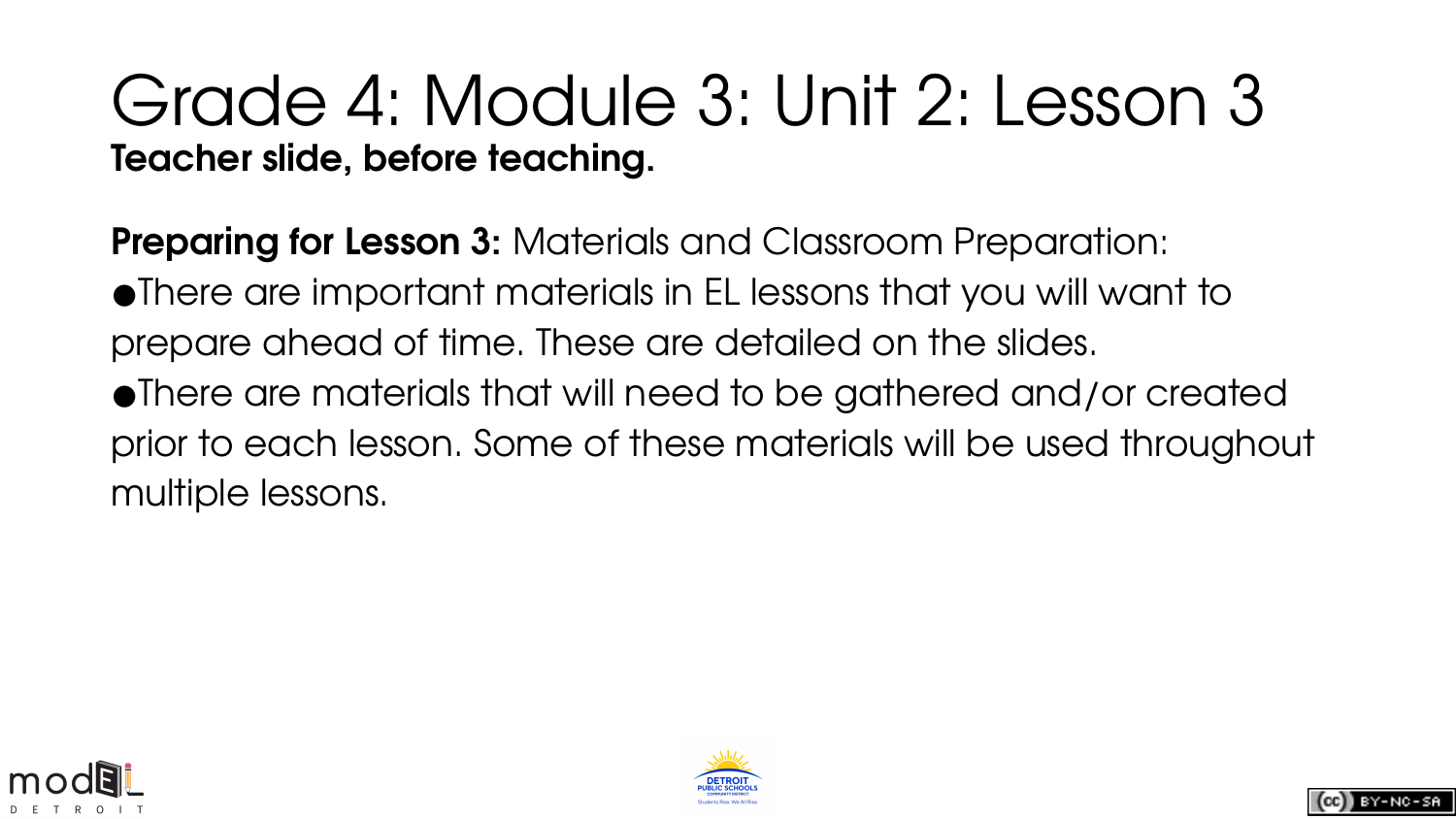

# Grade 4: Module 3: Unit 2: Lesson 3
Teacher slide, before teaching.
Preparing for Lesson 3: Materials and Classroom Preparation:
●There are important materials in EL lessons that you will want to prepare ahead of time. These are detailed on the slides.
●There are materials that will need to be gathered and/or created prior to each lesson. Some of these materials will be used throughout multiple lessons.